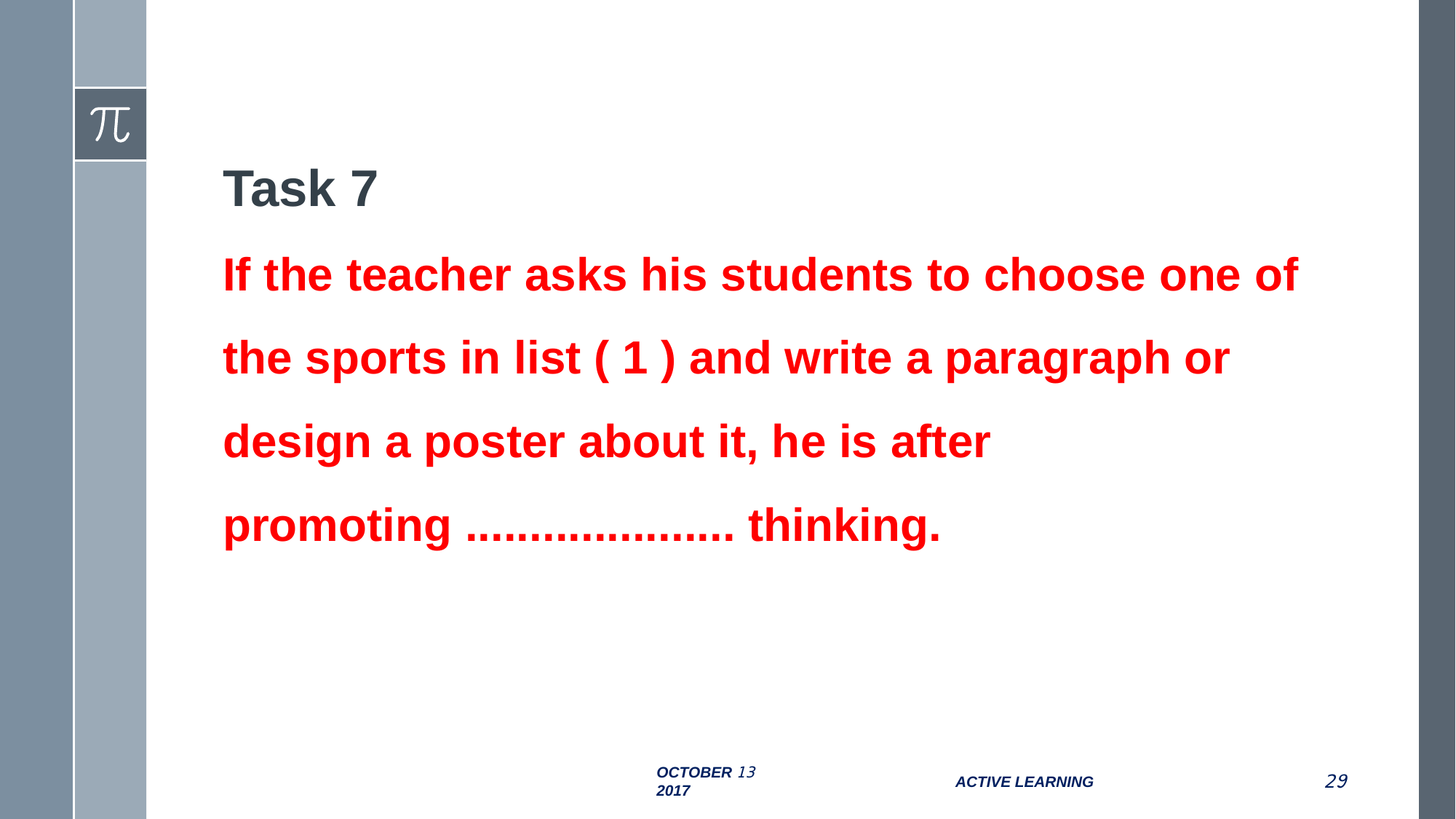

# Task 7 If the teacher asks his students to choose one of the sports in list ( 1 ) and write a paragraph or design a poster about it, he is after promoting ..................... thinking.
Active Learning
29
13 October 2017